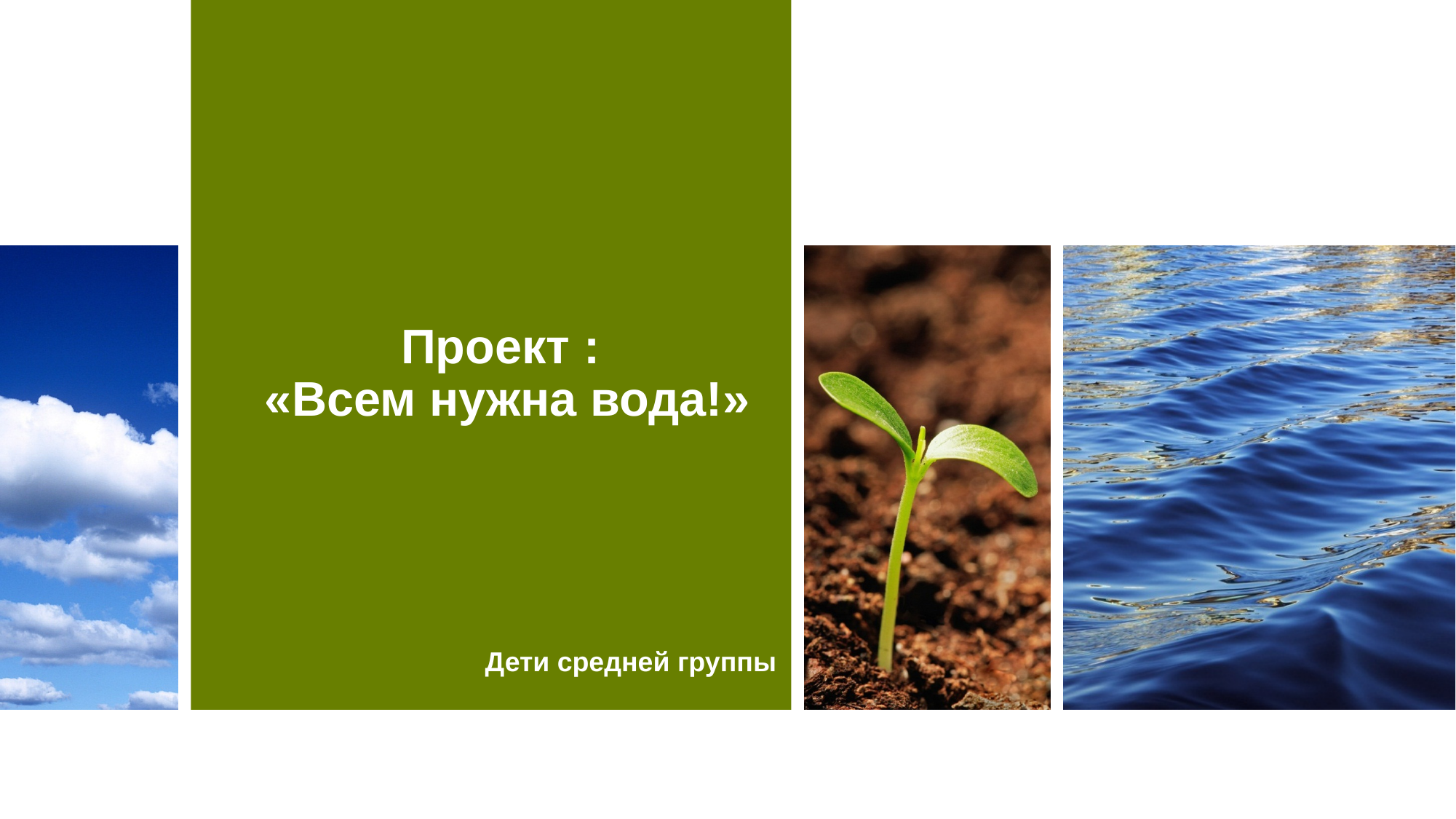

# Проект : «Всем нужна вода!»
Дети средней группы